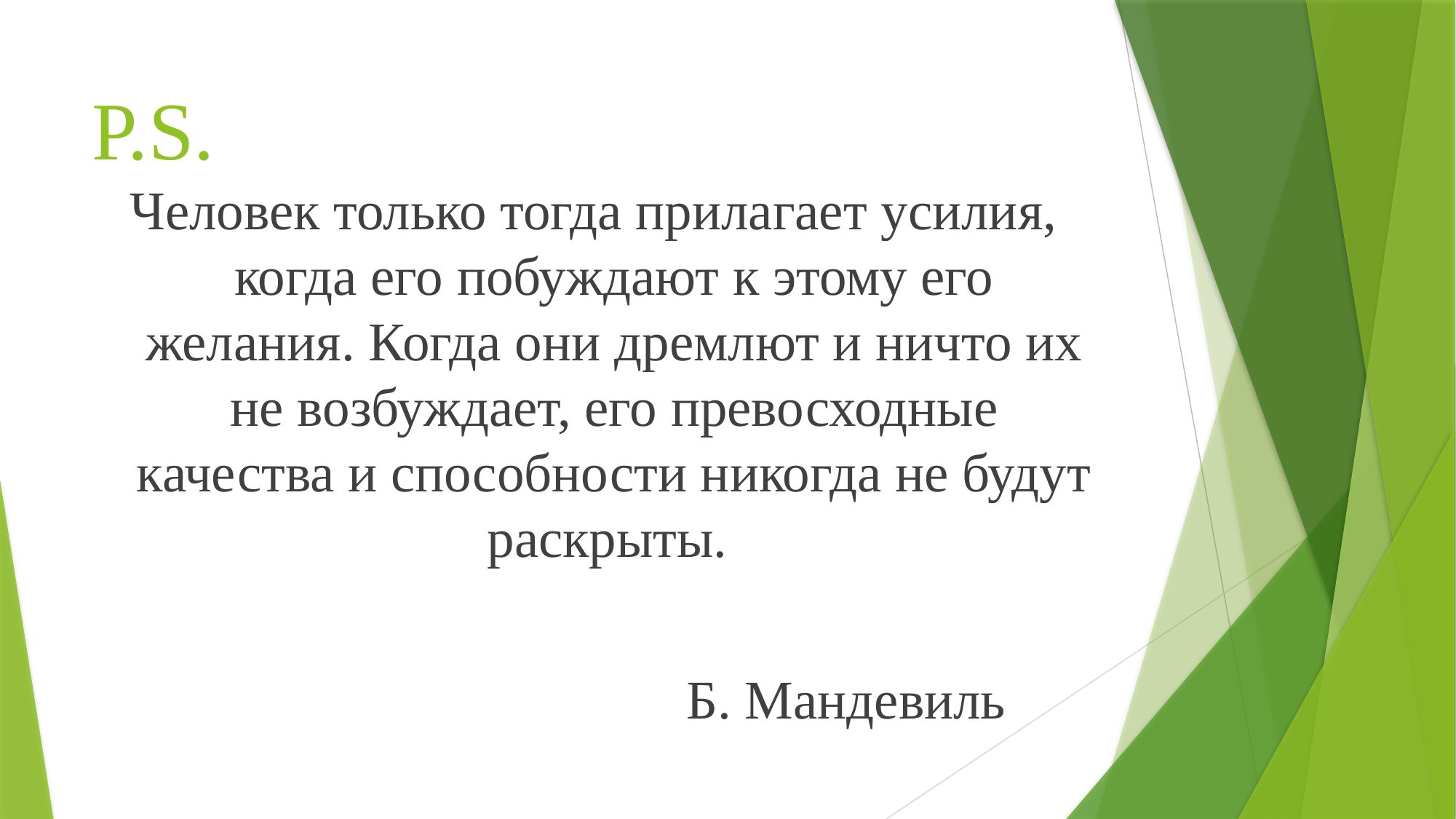

# P.S.
Человек только тогда прилагает усилия, когда его побуждают к этому его желания. Когда они дремлют и ничто их не возбуждает, его превосходные качества и способности никогда не будут раскрыты.

                                     Б. Мандевиль